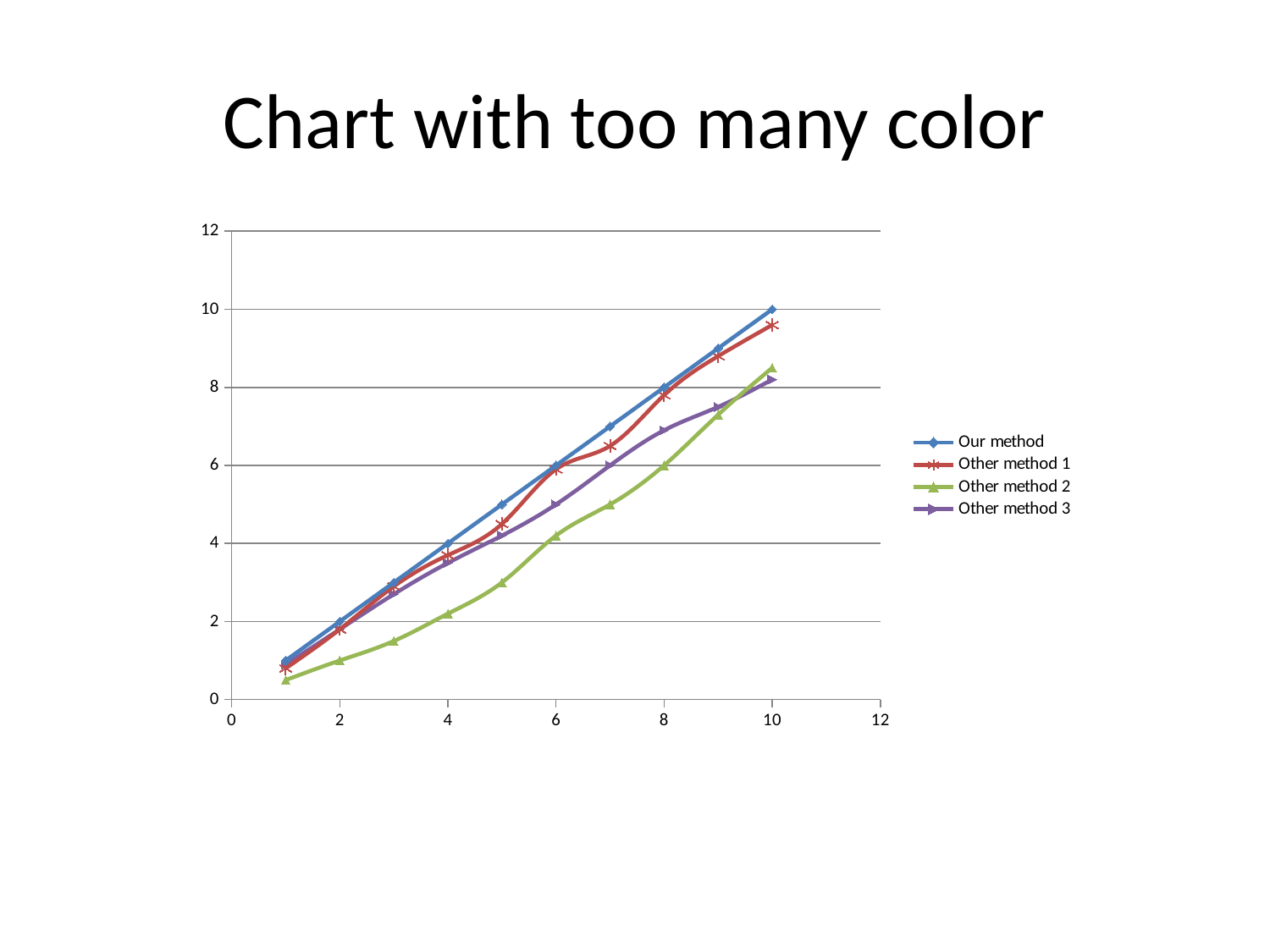

# Chart with too many color

### Chart

| Category | Our method | Other method 1 | Other method 2 | Other method 3 |
|---|---|---|---|---|